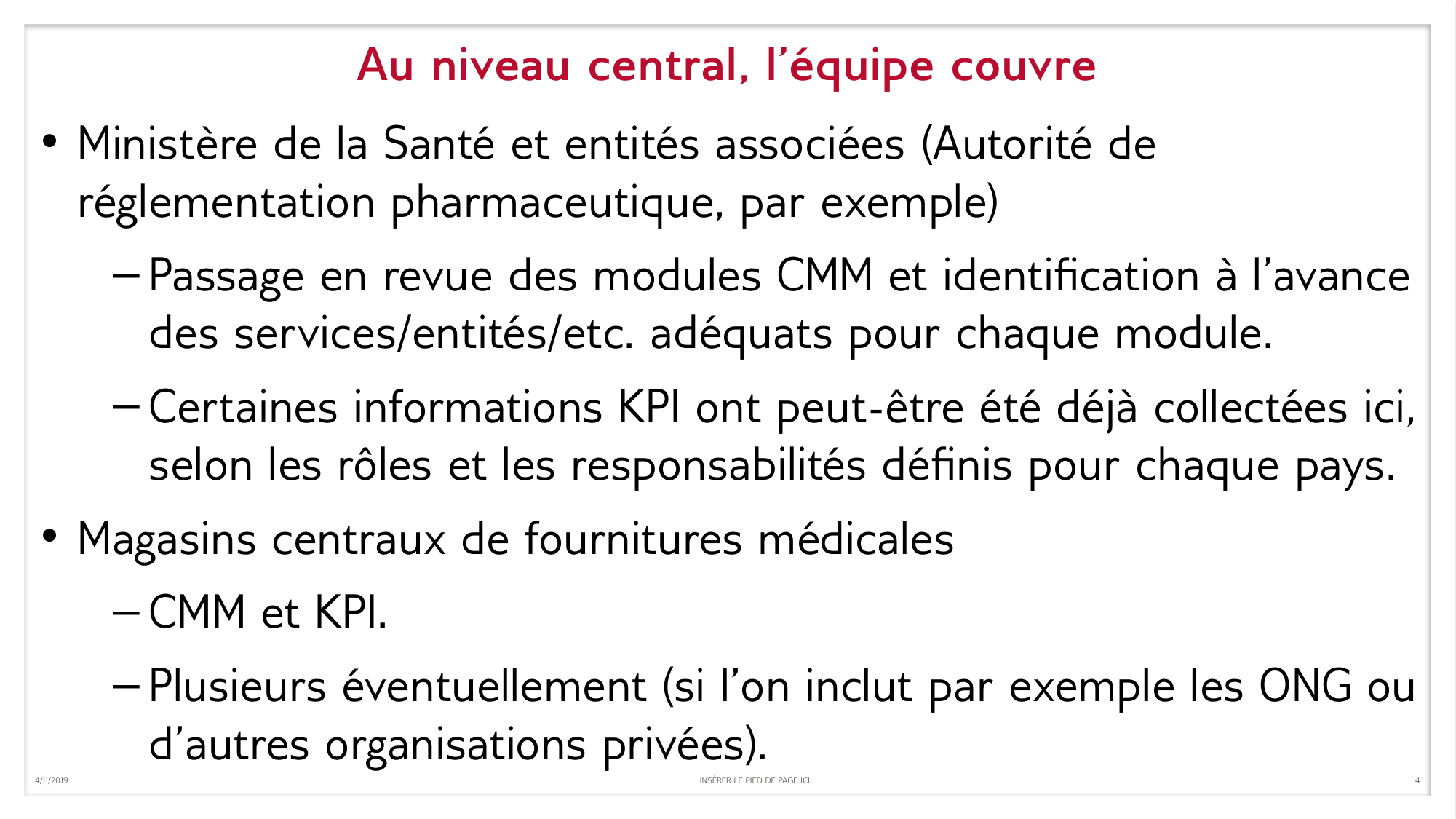

4/11/2019
                    INSÉRER LE PIED DE PAGE ICI
4
# Au niveau central, l’équipe couvre
Ministère de la Santé et entités associées (Autorité de réglementation pharmaceutique, par exemple)
Passage en revue des modules CMM et identification à l’avance des services/entités/etc. adéquats pour chaque module.
Certaines informations KPI ont peut-être été déjà collectées ici, selon les rôles et les responsabilités définis pour chaque pays.
Magasins centraux de fournitures médicales
CMM et KPI.
Plusieurs éventuellement (si l’on inclut par exemple les ONG ou d’autres organisations privées).